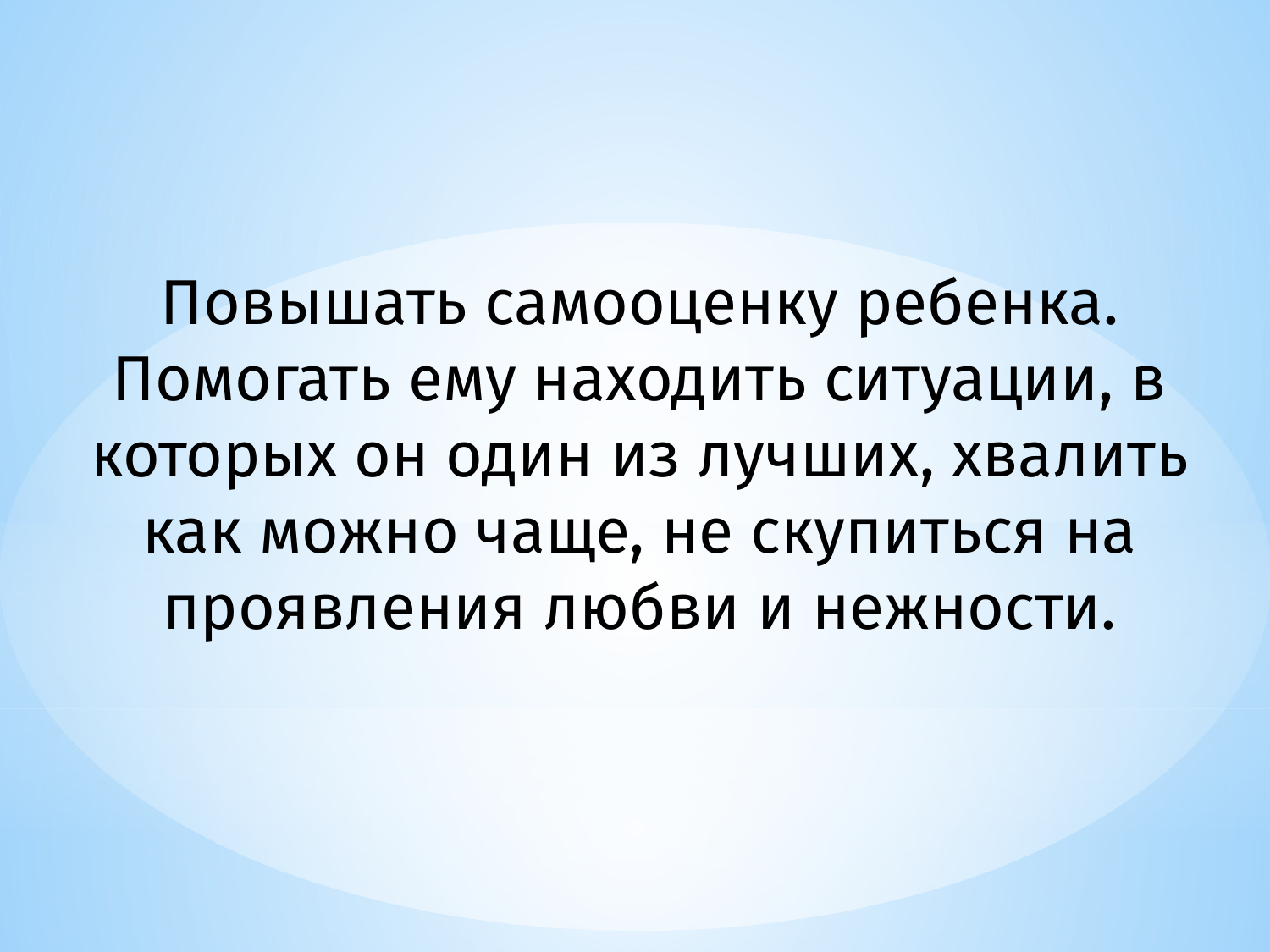

Повышать самооценку ребенка. Помогать ему находить ситуации, в которых он один из лучших, хвалить как можно чаще, не скупиться на проявления любви и нежности.